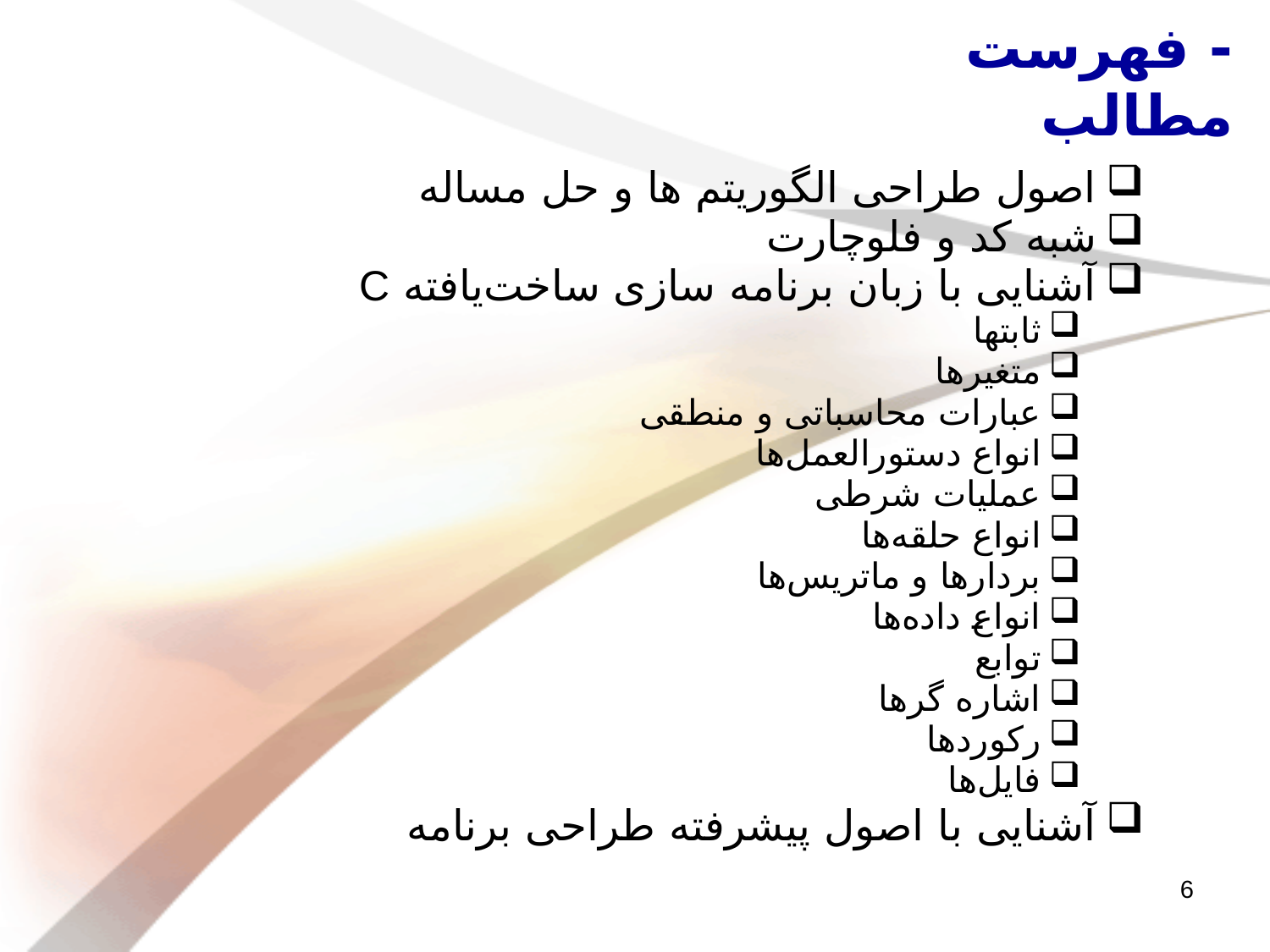

# - فهرست مطالب
اصول طراحی الگوریتم ها و حل مساله
شبه کد و فلوچارت
آشنایی با زبان برنامه سازی ساخت‌یافته C
ثابتها
متغیرها
عبارات محاسباتی و منطقی
انواع دستورالعمل‌ها
عملیات شرطی
انواع حلقه‌ها
بردارها و ماتریس‌ها
انواع داده‌ها
توابع
اشاره گرها
رکوردها
فايل‌ها
آشنایی با اصول پیشرفته طراحی برنامه
6